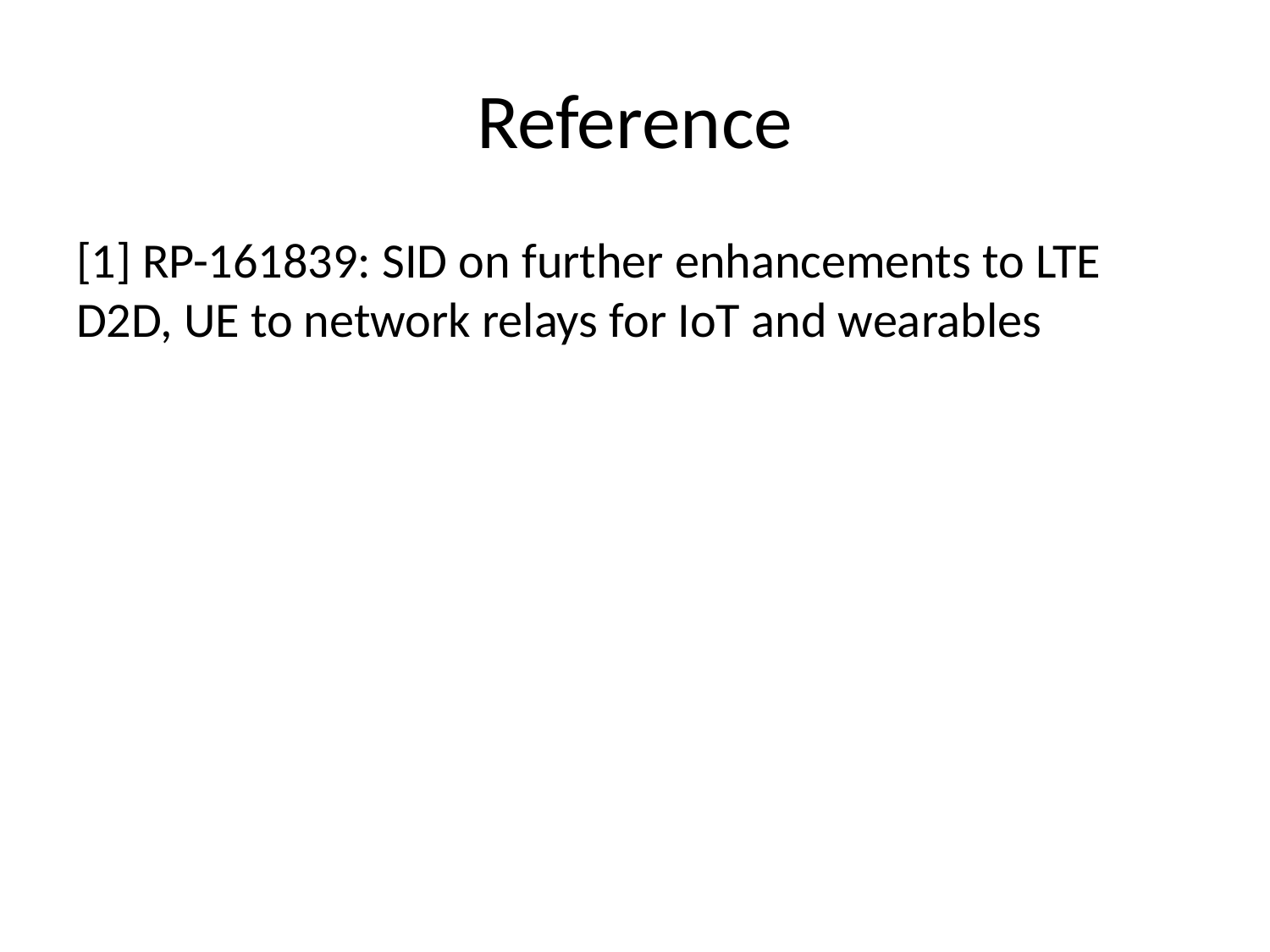

# Reference
[1] RP-161839: SID on further enhancements to LTE D2D, UE to network relays for IoT and wearables